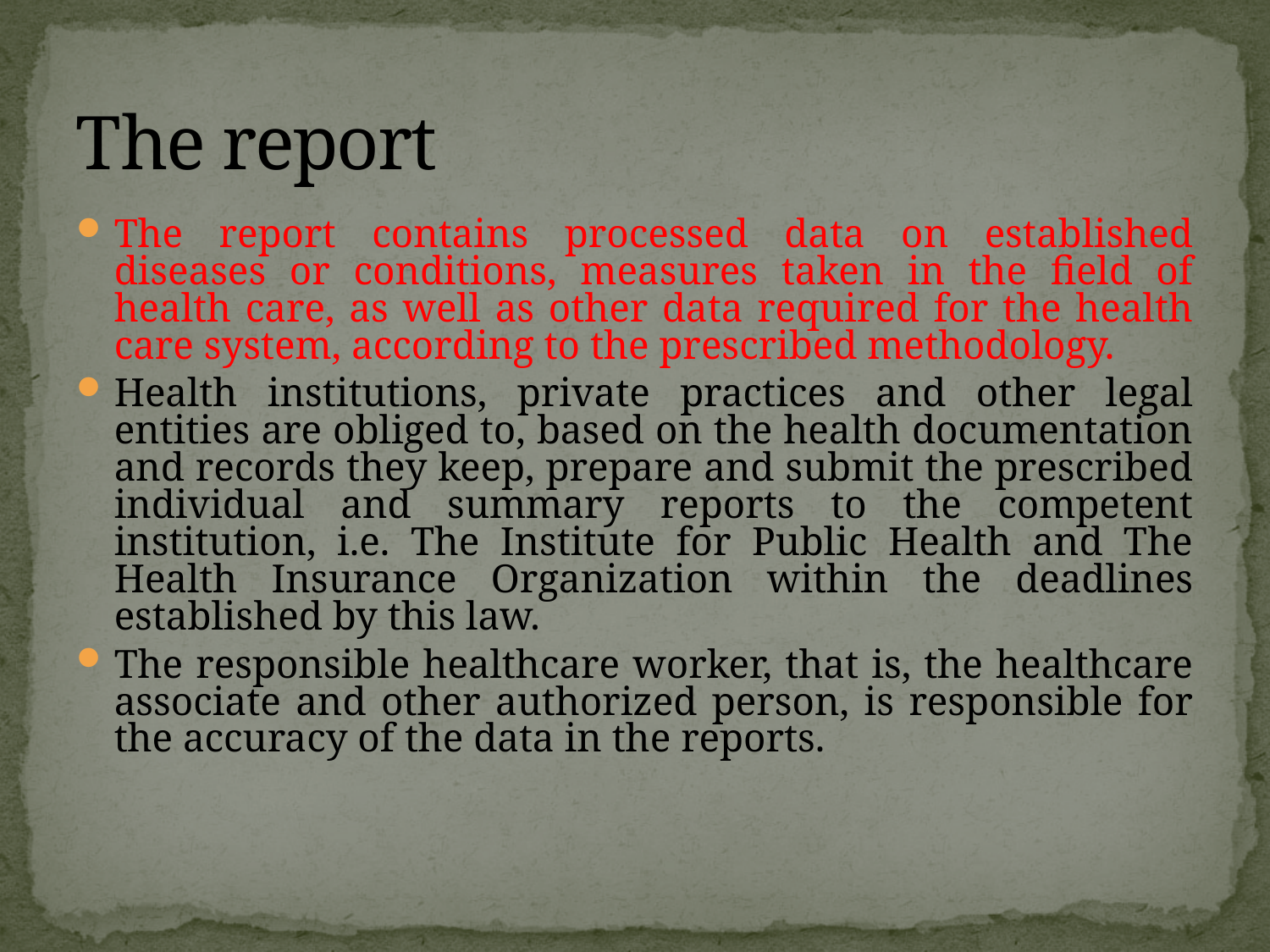

# The report
The report contains processed data on established diseases or conditions, measures taken in the field of health care, as well as other data required for the health care system, according to the prescribed methodology.
Health institutions, private practices and other legal entities are obliged to, based on the health documentation and records they keep, prepare and submit the prescribed individual and summary reports to the competent institution, i.e. The Institute for Public Health and The Health Insurance Organization within the deadlines established by this law.
The responsible healthcare worker, that is, the healthcare associate and other authorized person, is responsible for the accuracy of the data in the reports.